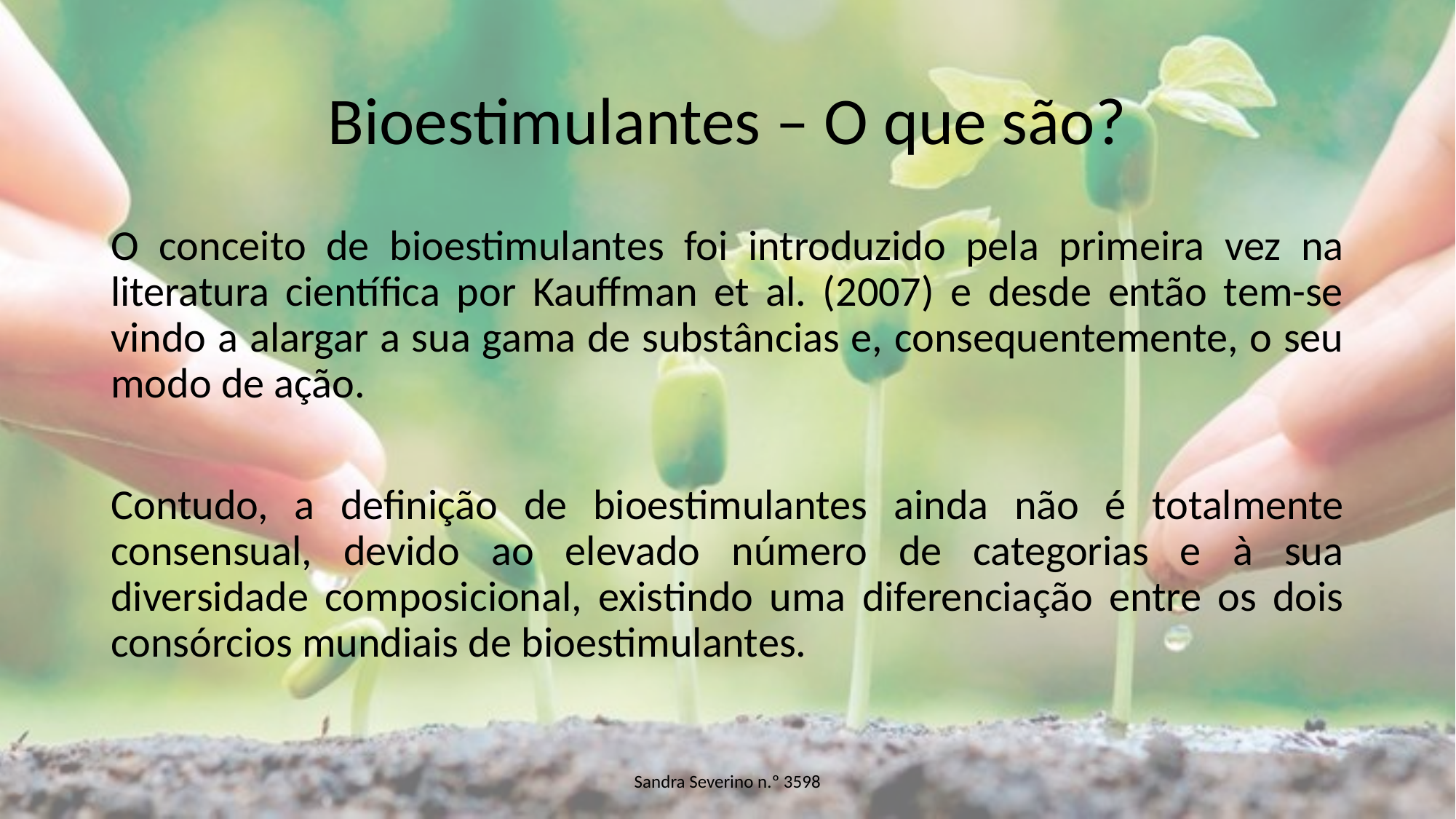

# Bioestimulantes – O que são?
O conceito de bioestimulantes foi introduzido pela primeira vez na literatura científica por Kauffman et al. (2007) e desde então tem-se vindo a alargar a sua gama de substâncias e, consequentemente, o seu modo de ação.

Contudo, a definição de bioestimulantes ainda não é totalmente consensual, devido ao elevado número de categorias e à sua diversidade composicional, existindo uma diferenciação entre os dois consórcios mundiais de bioestimulantes.
Sandra Severino n.º 3598